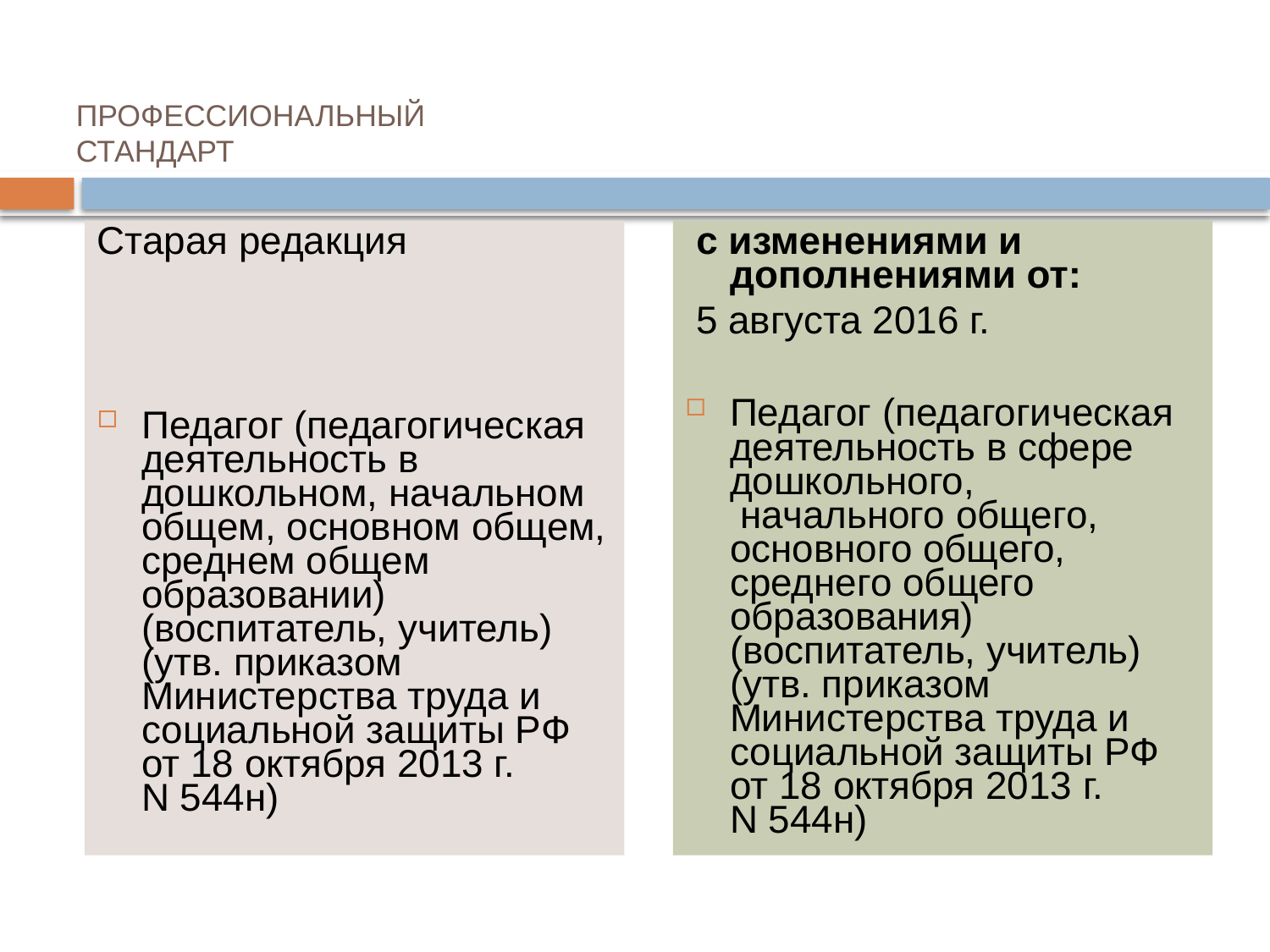

# ПРОФЕССИОНАЛЬНЫЙ СТАНДАРТ
Старая редакция

Педагог (педагогическая деятельность в дошкольном, начальном общем, основном общем, среднем общем образовании)
(воспитатель, учитель)
(утв. приказом Министерства труда и социальной защиты РФ от 18 октября 2013 г. N 544н)

 с изменениями и дополнениями от:
 5 августа 2016 г.

Педагог (педагогическая деятельность в сфере дошкольного,
 начального общего, основного общего, среднего общего образования) (воспитатель, учитель)
(утв. приказом Министерства труда и социальной защиты РФ от 18 октября 2013 г. N 544н)